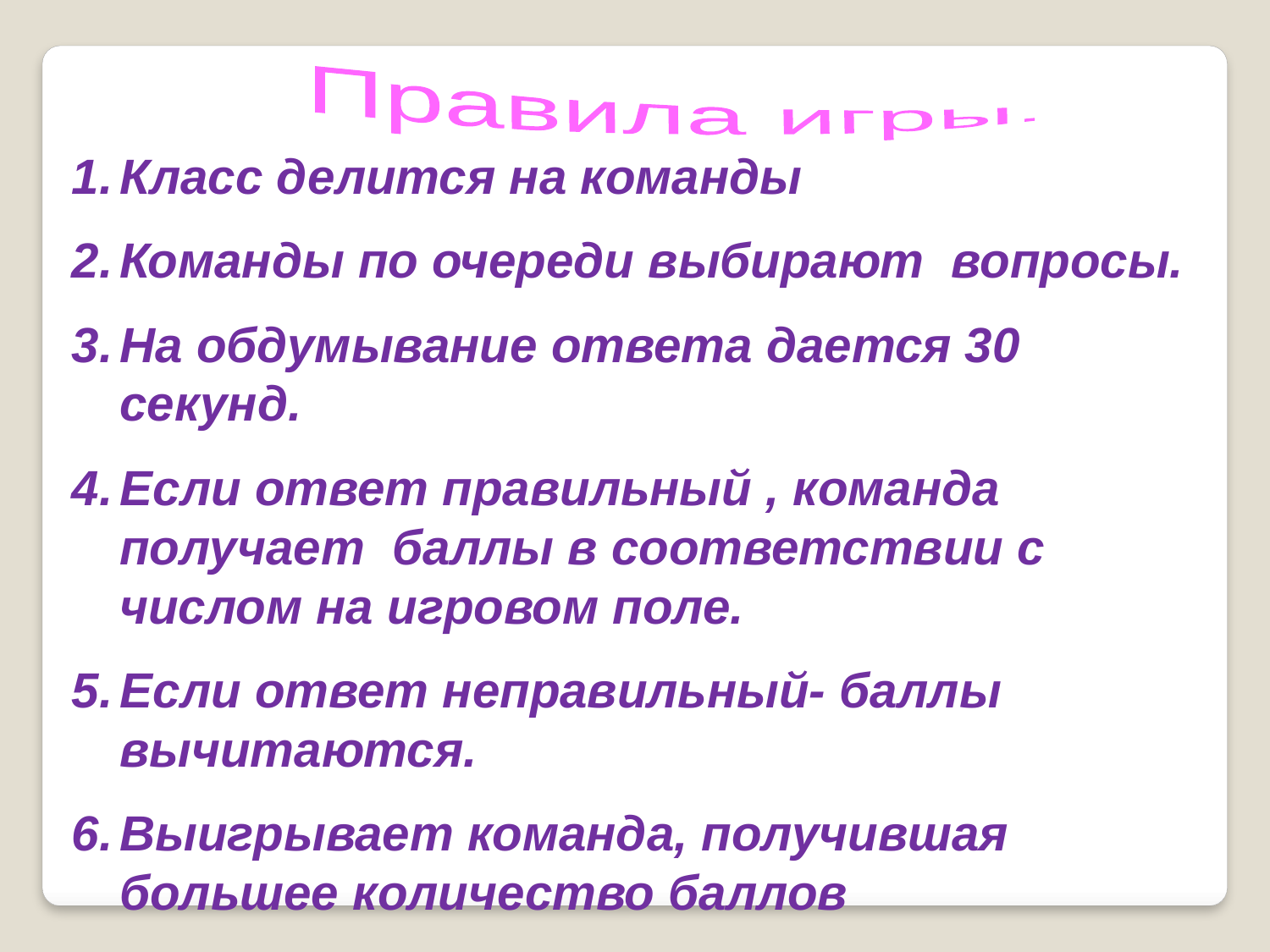

Правила игры.
Класс делится на команды
Команды по очереди выбирают  вопросы.
На обдумывание ответа дается 30 секунд.
Если ответ правильный , команда получает  баллы в соответствии с числом на игровом поле.
Если ответ неправильный- баллы вычитаются.
Выигрывает команда, получившая большее количество баллов